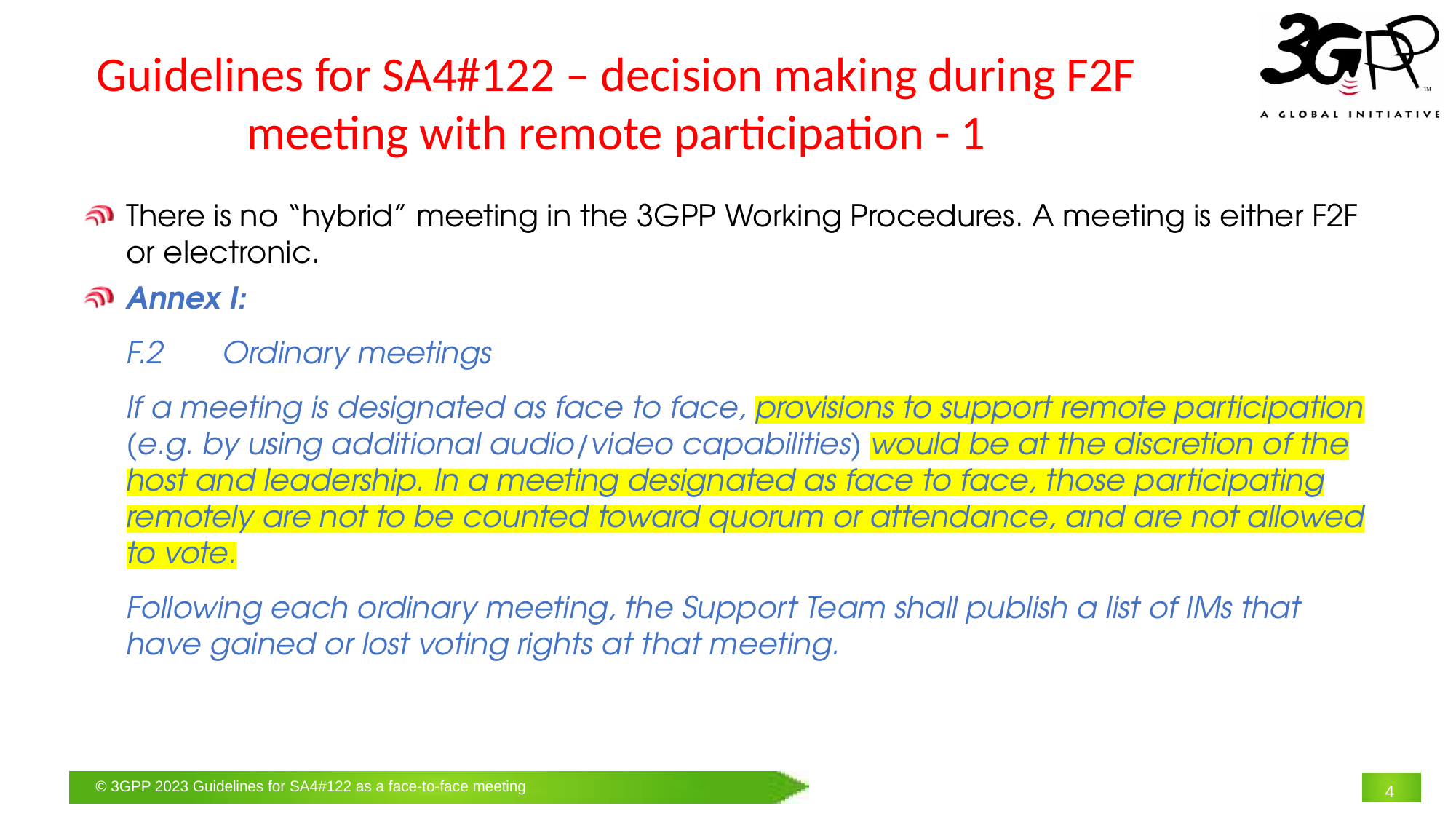

# Guidelines for SA4#122 – decision making during F2F meeting with remote participation - 1
There is no “hybrid” meeting in the 3GPP Working Procedures. A meeting is either F2F or electronic.
Annex I:
F.2       Ordinary meetings
If a meeting is designated as face to face, provisions to support remote participation (e.g. by using additional audio/video capabilities) would be at the discretion of the host and leadership. In a meeting designated as face to face, those participating remotely are not to be counted toward quorum or attendance, and are not allowed to vote.
Following each ordinary meeting, the Support Team shall publish a list of IMs that have gained or lost voting rights at that meeting.

4